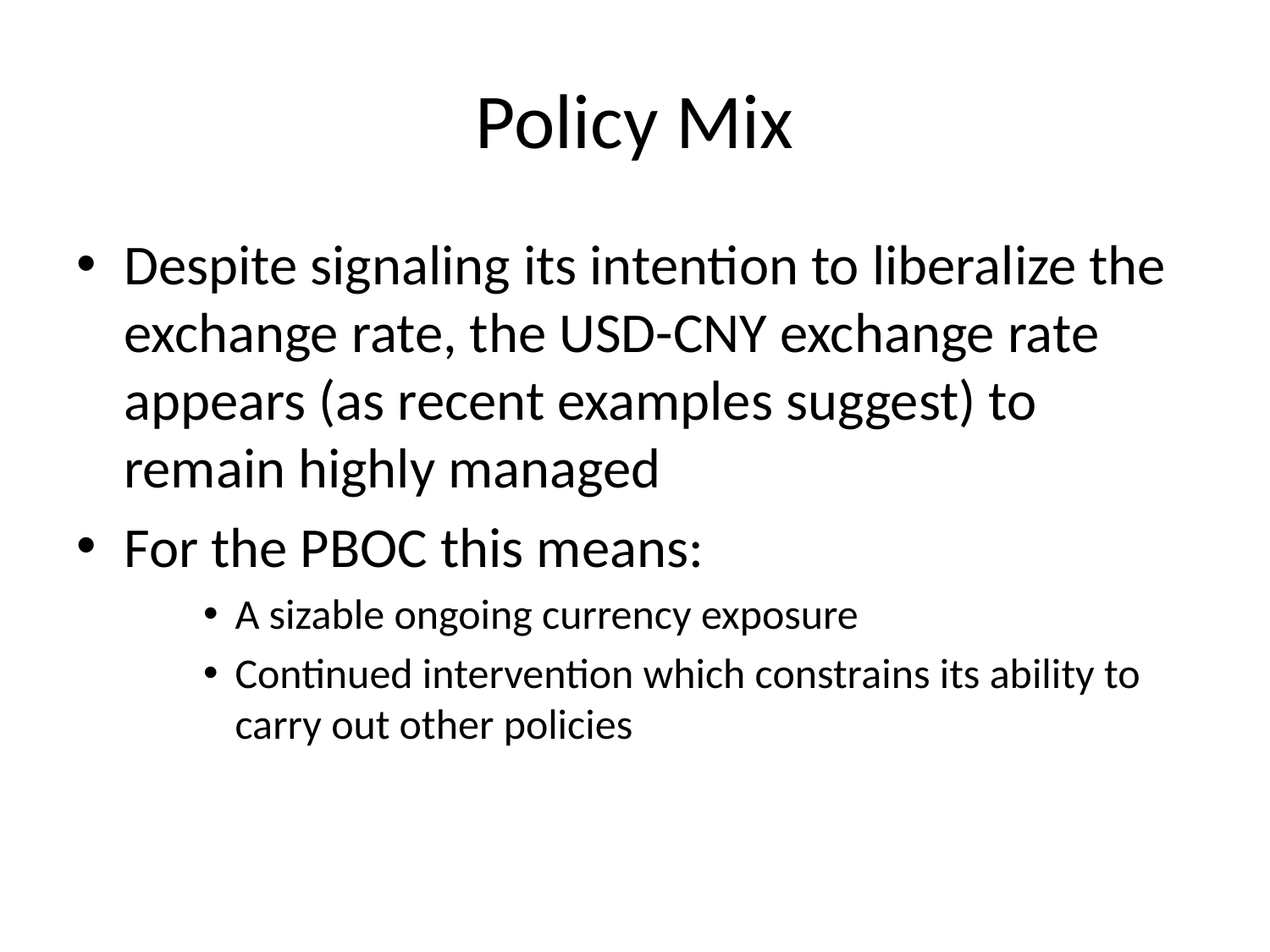

# Policy Mix
Despite signaling its intention to liberalize the exchange rate, the USD-CNY exchange rate appears (as recent examples suggest) to remain highly managed
For the PBOC this means:
A sizable ongoing currency exposure
Continued intervention which constrains its ability to carry out other policies